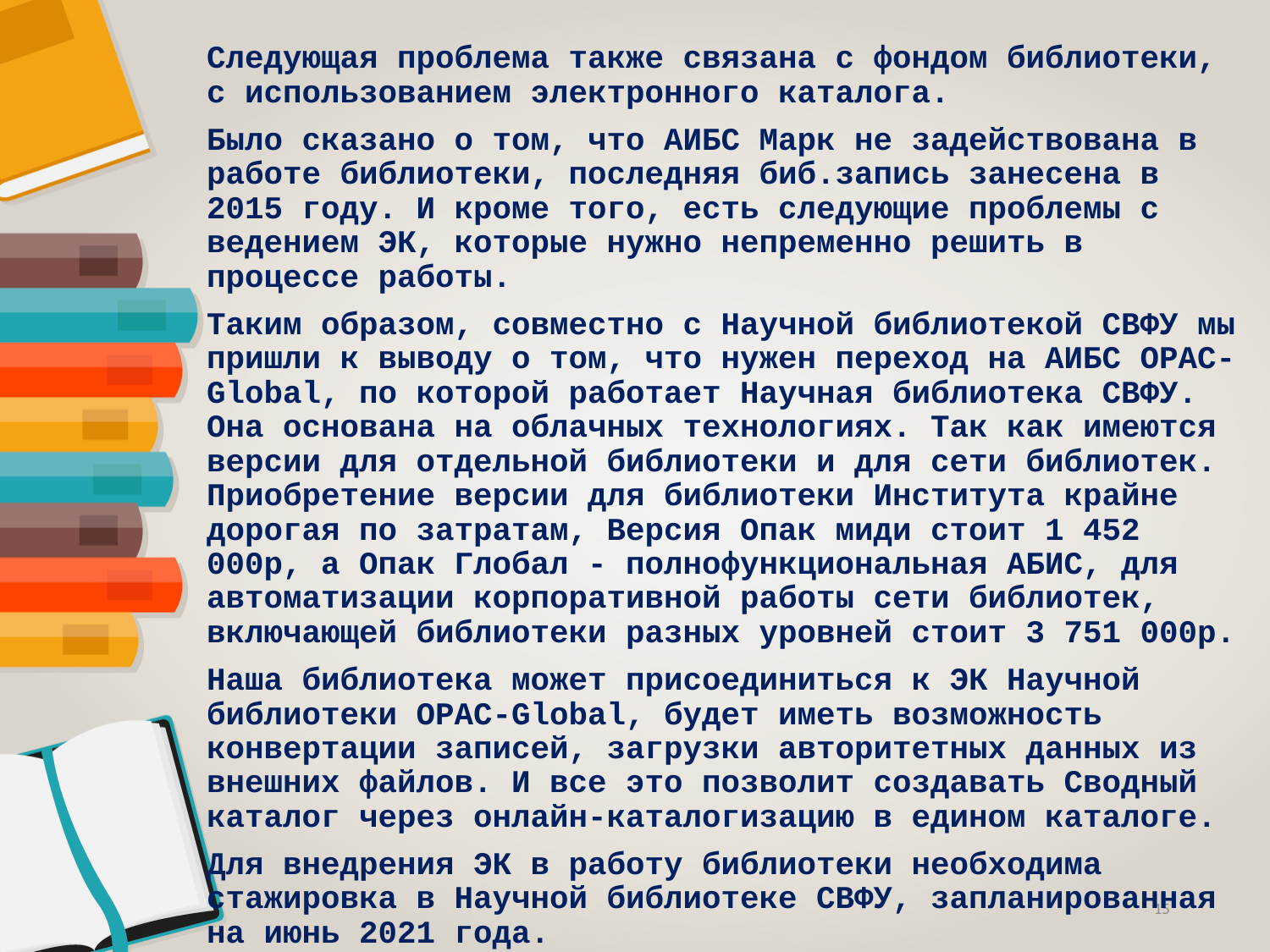

Следующая проблема также связана с фондом библиотеки, с использованием электронного каталога.
Было сказано о том, что АИБС Марк не задействована в работе библиотеки, последняя биб.запись занесена в 2015 году. И кроме того, есть следующие проблемы с ведением ЭК, которые нужно непременно решить в процессе работы.
Таким образом, совместно с Научной библиотекой СВФУ мы пришли к выводу о том, что нужен переход на АИБС OPAC-Global, по которой работает Научная библиотека СВФУ. Она основана на облачных технологиях. Так как имеются версии для отдельной библиотеки и для сети библиотек. Приобретение версии для библиотеки Института крайне дорогая по затратам, Версия Опак миди стоит 1 452 000р, а Опак Глобал - полнофункциональная АБИС, для автоматизации корпоративной работы сети библиотек, включающей библиотеки разных уровней стоит 3 751 000р.
Наша библиотека может присоединиться к ЭК Научной библиотеки OPAC-Global, будет иметь возможность конвертации записей, загрузки авторитетных данных из внешних файлов. И все это позволит создавать Сводный каталог через онлайн-каталогизацию в едином каталоге.
Для внедрения ЭК в работу библиотеки необходима стажировка в Научной библиотеке СВФУ, запланированная на июнь 2021 года.
15